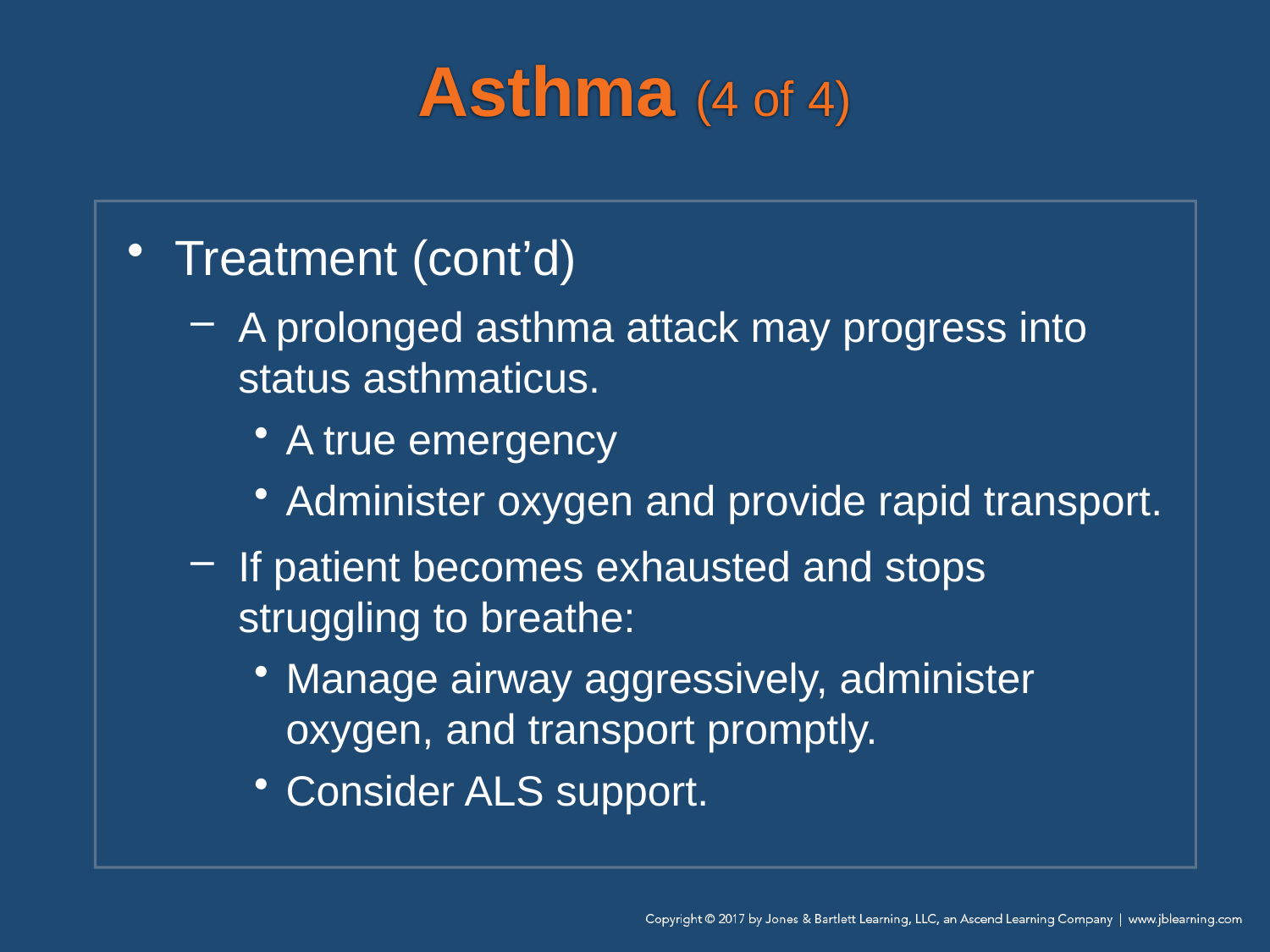

# Asthma (4 of 4)
Treatment (cont’d)
A prolonged asthma attack may progress into status asthmaticus.
A true emergency
Administer oxygen and provide rapid transport.
If patient becomes exhausted and stops struggling to breathe:
Manage airway aggressively, administer oxygen, and transport promptly.
Consider ALS support.